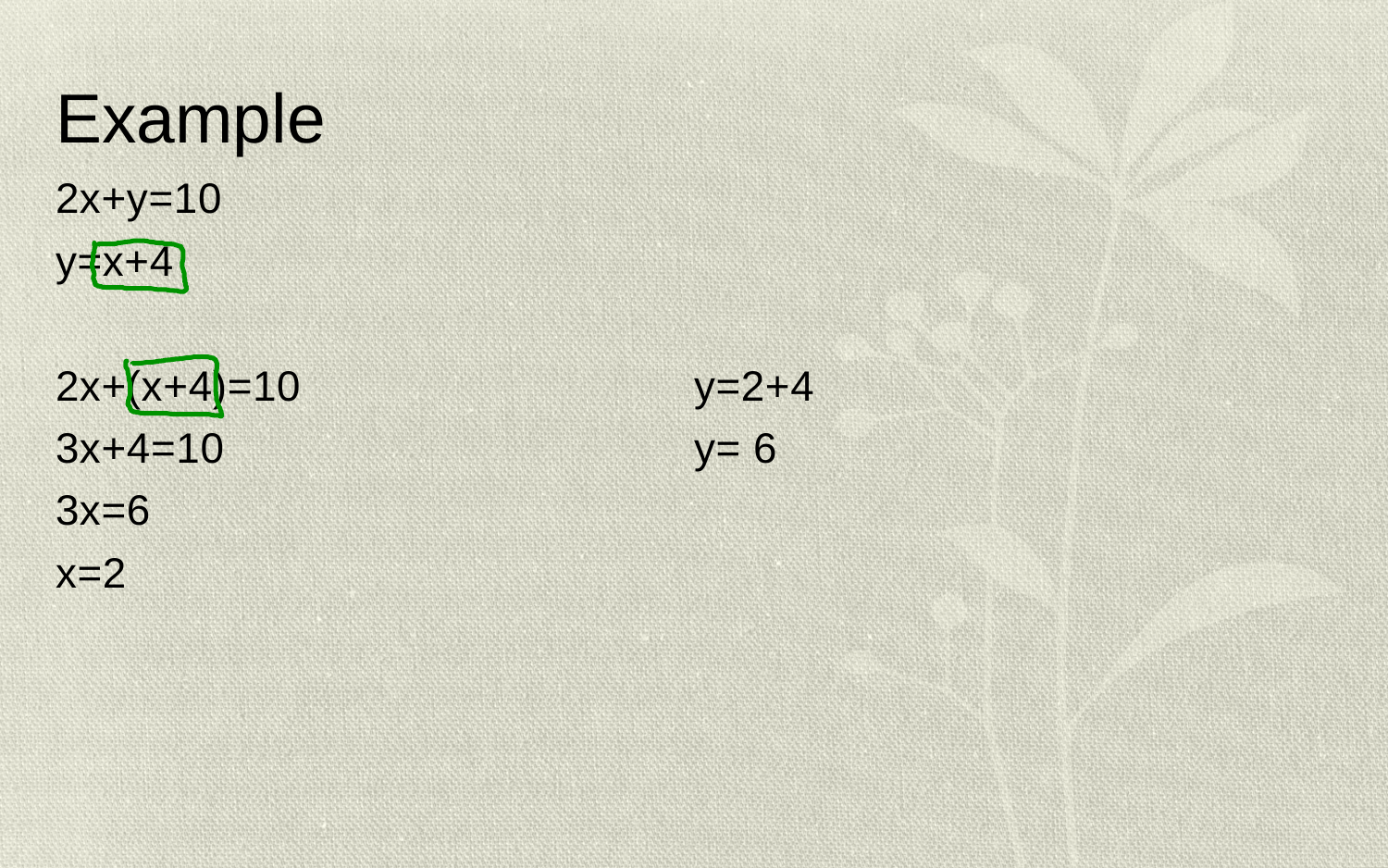

# Example
2x+y=10
y=x+4

2x+(x+4)=10
3x+4=10
3x=6
x=2

y=2+4
y= 6